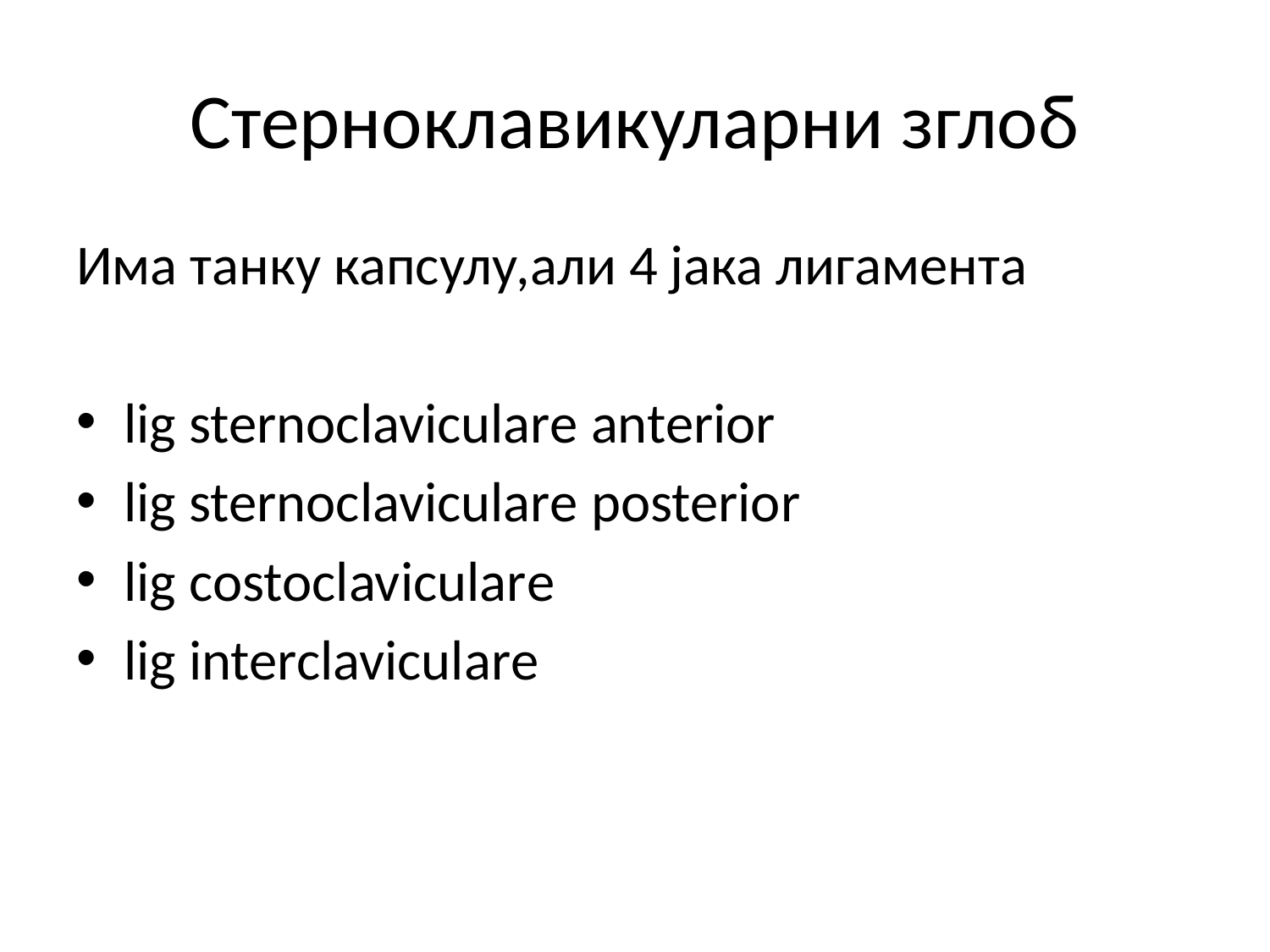

# Стерноклавикуларни зглоб
Има танку капсулу,али 4 јака лигамента

lig sternoclaviculare anterior
lig sternoclaviculare posterior
lig costoclaviculare
lig interclaviculare